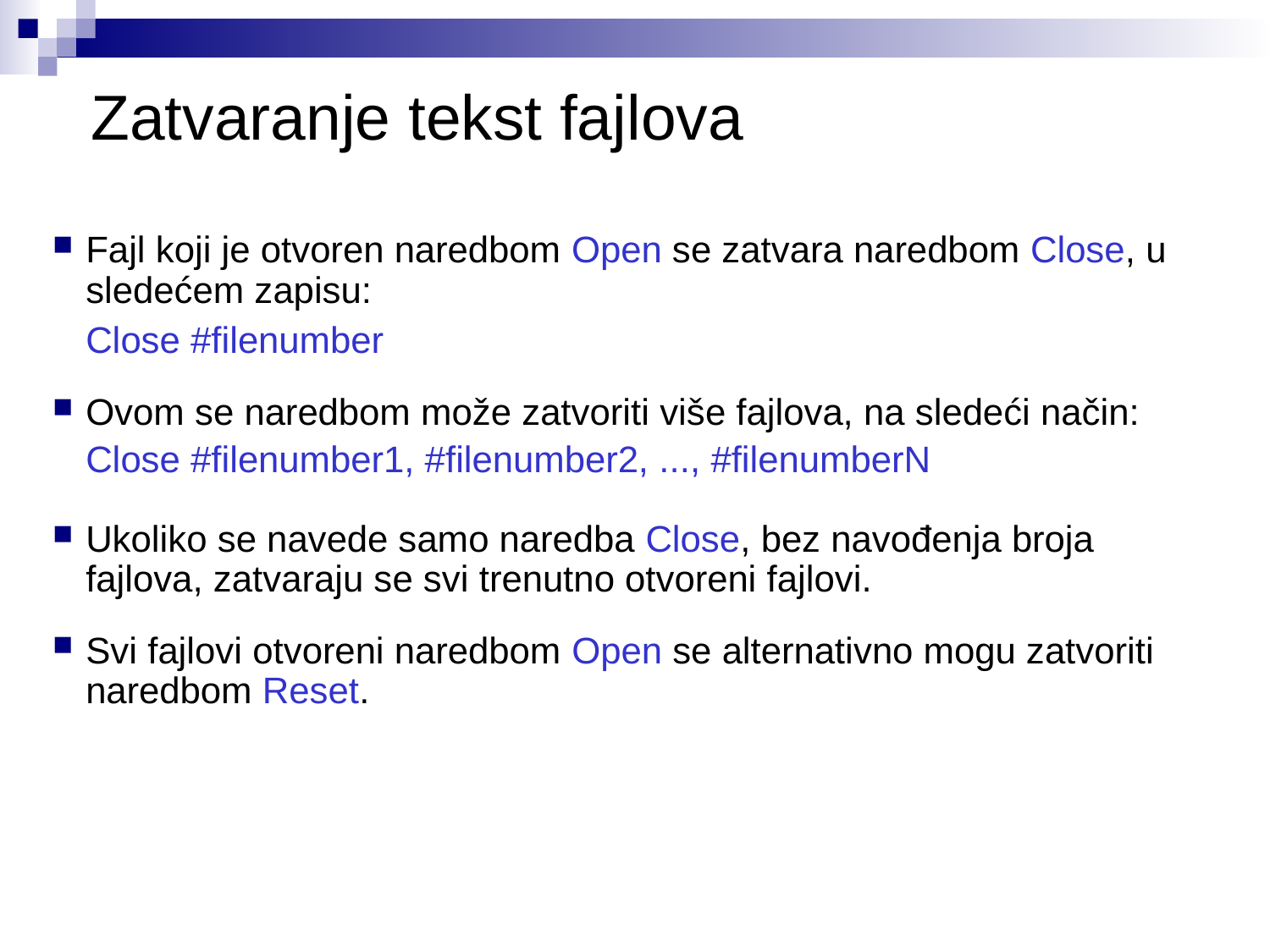

# Zatvaranje tekst fajlova
Fajl koji je otvoren naredbom Open se zatvara naredbom Close, u sledećem zapisu:
	Close #filenumber
Ovom se naredbom može zatvoriti više fajlova, na sledeći način:
	Close #filenumber1, #filenumber2, ..., #filenumberN
Ukoliko se navede samo naredba Close, bez navođenja broja fajlova, zatvaraju se svi trenutno otvoreni fajlovi.
Svi fajlovi otvoreni naredbom Open se alternativno mogu zatvoriti naredbom Reset.